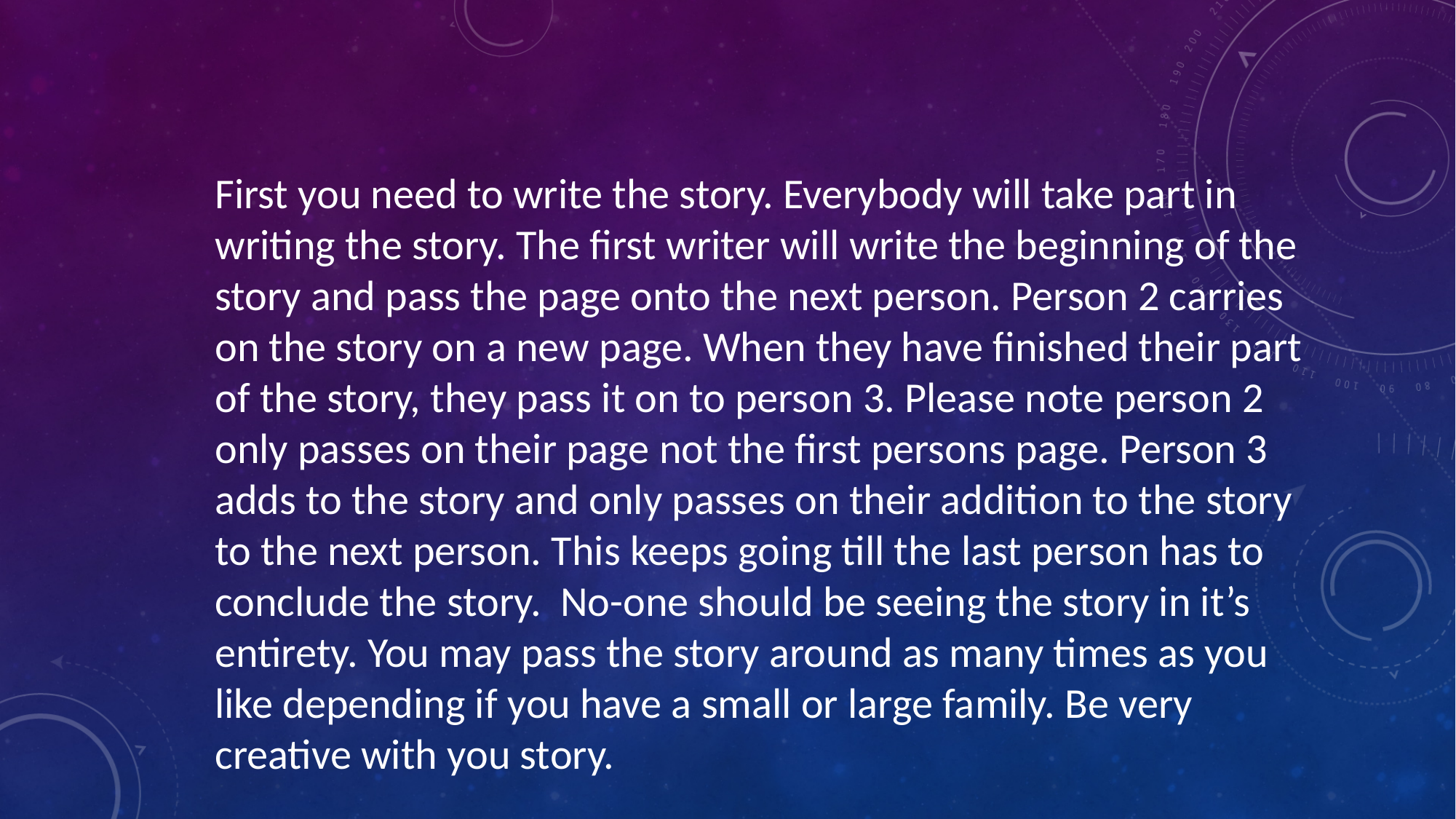

First you need to write the story. Everybody will take part in
writing the story. The first writer will write the beginning of the
story and pass the page onto the next person. Person 2 carries on the story on a new page. When they have finished their part of the story, they pass it on to person 3. Please note person 2 only passes on their page not the first persons page. Person 3 adds to the story and only passes on their addition to the story to the next person. This keeps going till the last person has to conclude the story.  No-one should be seeing the story in it’s entirety. You may pass the story around as many times as you like depending if you have a small or large family. Be very creative with you story.